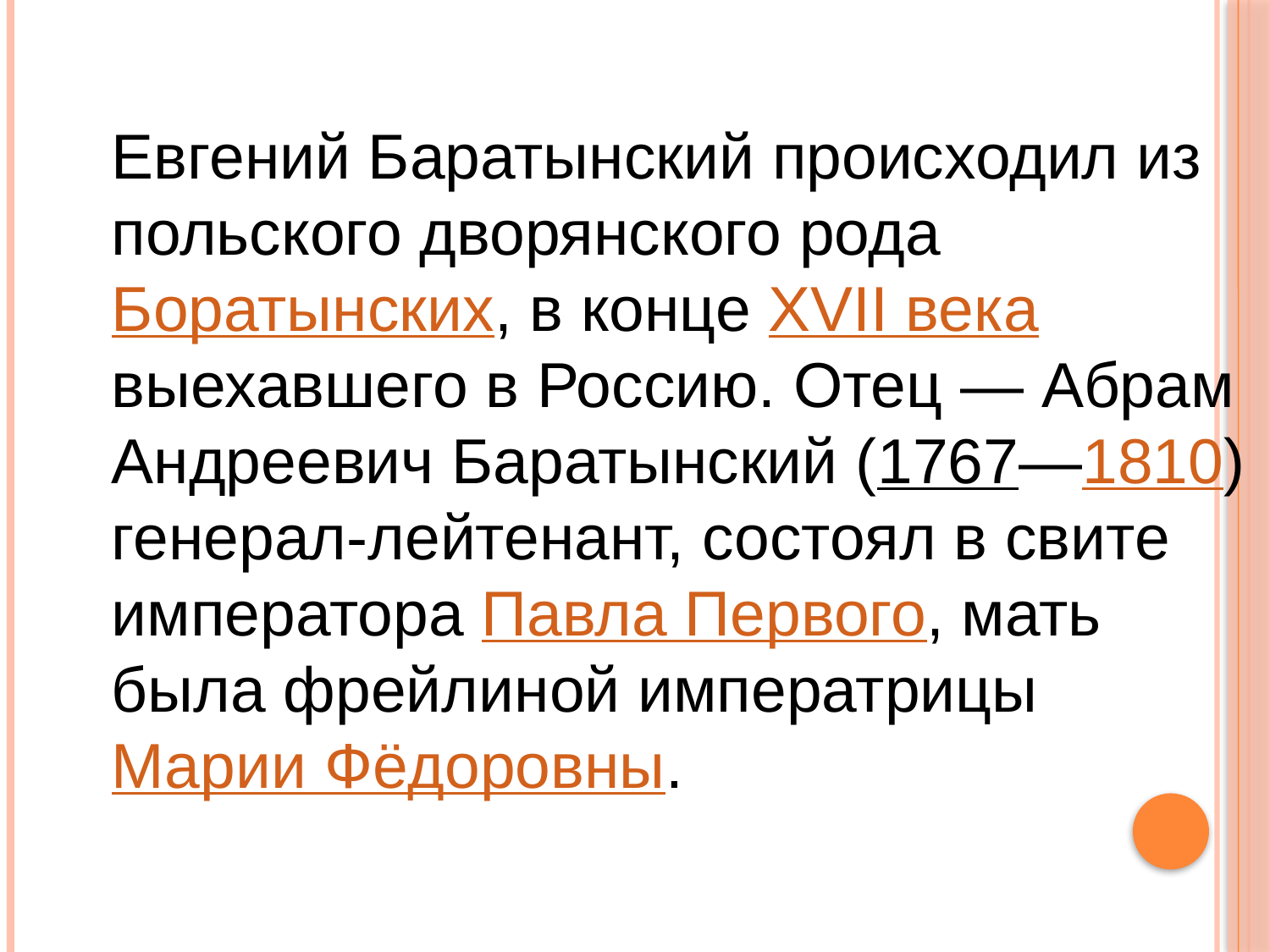

Евгений Баратынский происходил из польского дворянского рода Боратынских, в конце XVII века выехавшего в Россию. Отец — Абрам Андреевич Баратынский (1767—1810) генерал-лейтенант, состоял в свите императора Павла Первого, мать была фрейлиной императрицы Марии Фёдоровны.